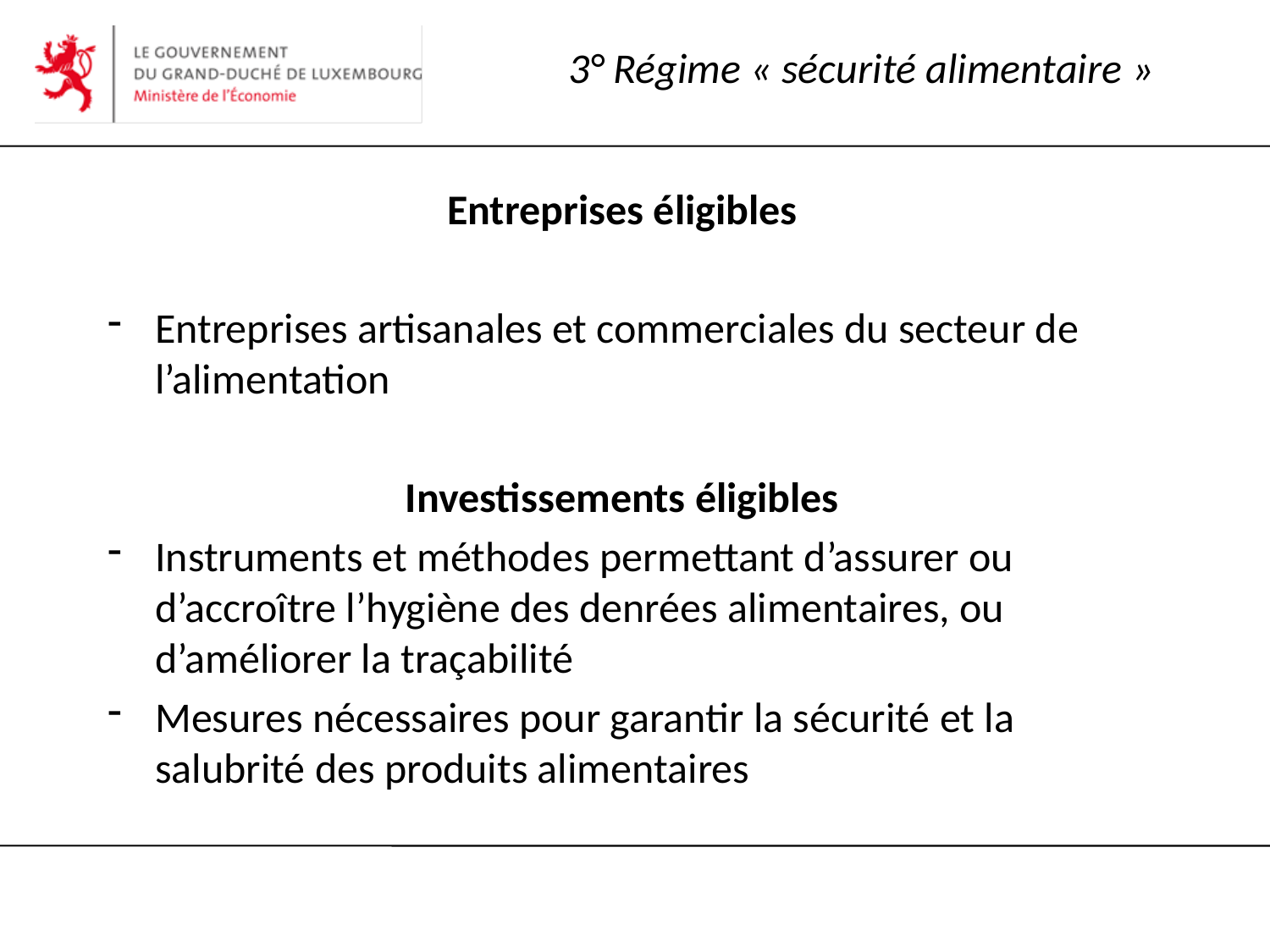

# 3° Régime « sécurité alimentaire »
Entreprises éligibles

Entreprises artisanales et commerciales du secteur de l’alimentation

Investissements éligibles
Instruments et méthodes permettant d’assurer ou d’accroître l’hygiène des denrées alimentaires, ou d’améliorer la traçabilité
Mesures nécessaires pour garantir la sécurité et la salubrité des produits alimentaires